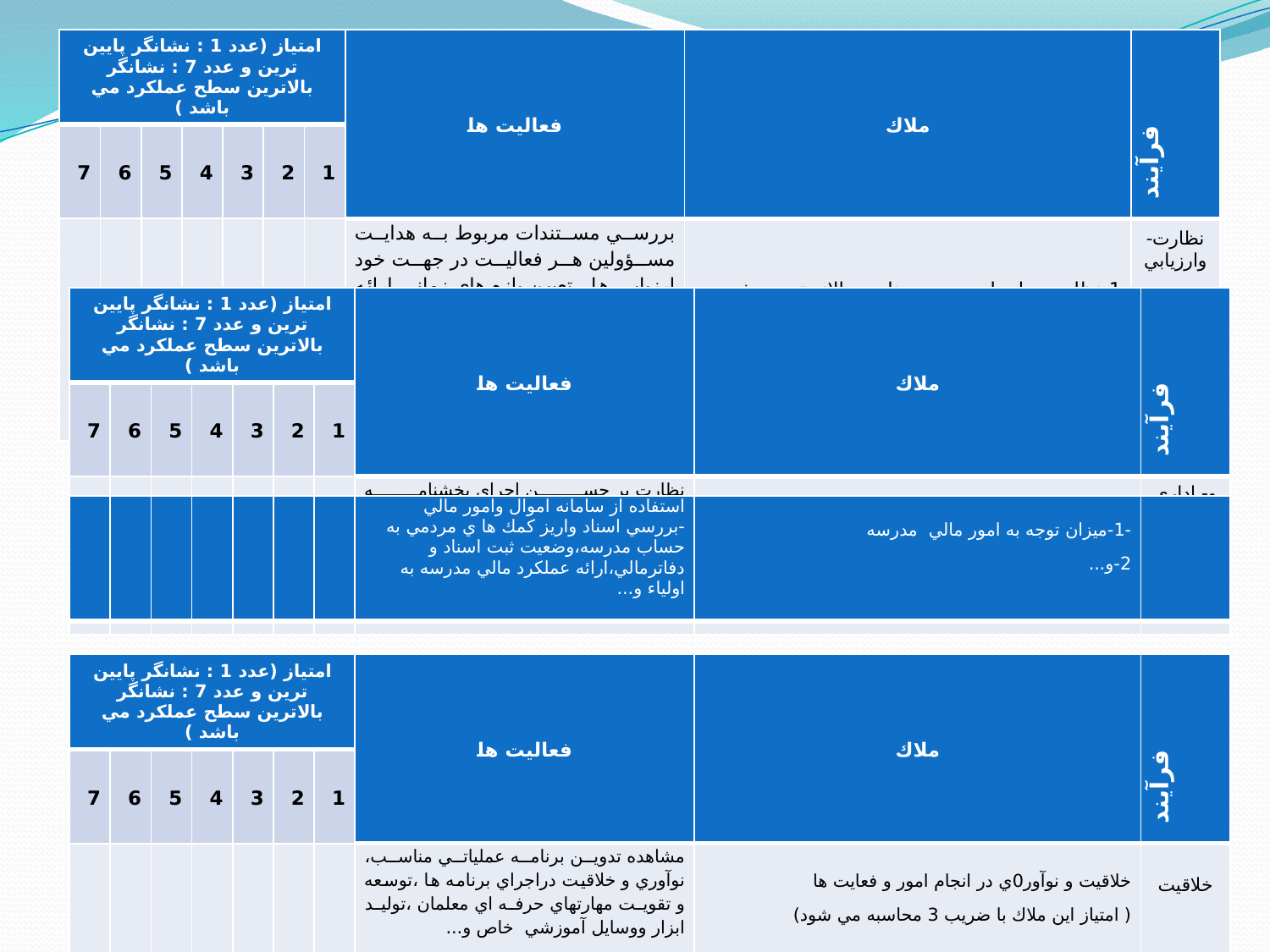

| امتياز (عدد 1 : نشانگر پايين ترين و عدد 7 : نشانگر بالاترين سطح عملكرد مي باشد ) |  |  |  |  |  |  | فعاليت ها | ملاك | فرآيند |
| --- | --- | --- | --- | --- | --- | --- | --- | --- | --- |
| 7 | 6 | 5 | 4 | 3 | 2 | 1 |  |  |  |
|  |  |  |  |  |  |  | بررسي مستندات مربوط به هدایت مسؤولين هر فعاليت در جهت خود ارزیابی ها ، تعیین بازه های زمانی ارائه گزارش خود ارزیابی ، تجزيه وتحليل نتایج خود ارزیابی و جمع بندی آنها درشوراي مدرسه ، ارائه گزارش به مسئولین عندالزوم و... | 1-نظارت براجراي صحيح برنامه سالانه تدوين شده ( امتياز اين ملاك با ضريب 3 محاسبه مي شود) | -نظارت وارزيابي |
| امتياز (عدد 1 : نشانگر پايين ترين و عدد 7 : نشانگر بالاترين سطح عملكرد مي باشد ) |  |  |  |  |  |  | فعاليت ها | ملاك | فرآيند |
| --- | --- | --- | --- | --- | --- | --- | --- | --- | --- |
| 7 | 6 | 5 | 4 | 3 | 2 | 1 |  |  |  |
|  |  |  |  |  |  |  | نظارت بر حسن اجراي بخشنامه ها،پاسخگويي به موقع نامه ها ،بايگاني مطلوب اسناد ،تنظيم صحيح دفاتر،تشكيل پرونده كاركنان،ارزشيابي سالانه همكاران و... | 1-ميزان توجه به امور اداري و اجرايي مدرسه 2-و... | و- اداري و مالي |
|  |  |  |  |  |  |  | استفاده از سامانه اموال وامور مالي -بررسي اسناد واريز كمك ها ي مردمي به حساب مدرسه،وضعيت ثبت اسناد و دفاترمالي،ارائه عملكرد مالي مدرسه به اولياء و... | -1-ميزان توجه به امور مالي مدرسه 2-و... |  |
| --- | --- | --- | --- | --- | --- | --- | --- | --- | --- |
| امتياز (عدد 1 : نشانگر پايين ترين و عدد 7 : نشانگر بالاترين سطح عملكرد مي باشد ) |  |  |  |  |  |  | فعاليت ها | ملاك | فرآيند |
| --- | --- | --- | --- | --- | --- | --- | --- | --- | --- |
| 7 | 6 | 5 | 4 | 3 | 2 | 1 |  |  |  |
|  |  |  |  |  |  |  | مشاهده تدوين برنامه عملياتي مناسب، نوآوري و خلاقيت دراجراي برنامه ها ،توسعه و تقويت مهارتهاي حرفه اي معلمان ،توليد ابزار ووسايل آموزشي خاص و... | خلاقيت و نوآور0ي در انجام امور و فعايت ها ( امتياز اين ملاك با ضريب 3 محاسبه مي شود) | خلاقيت |